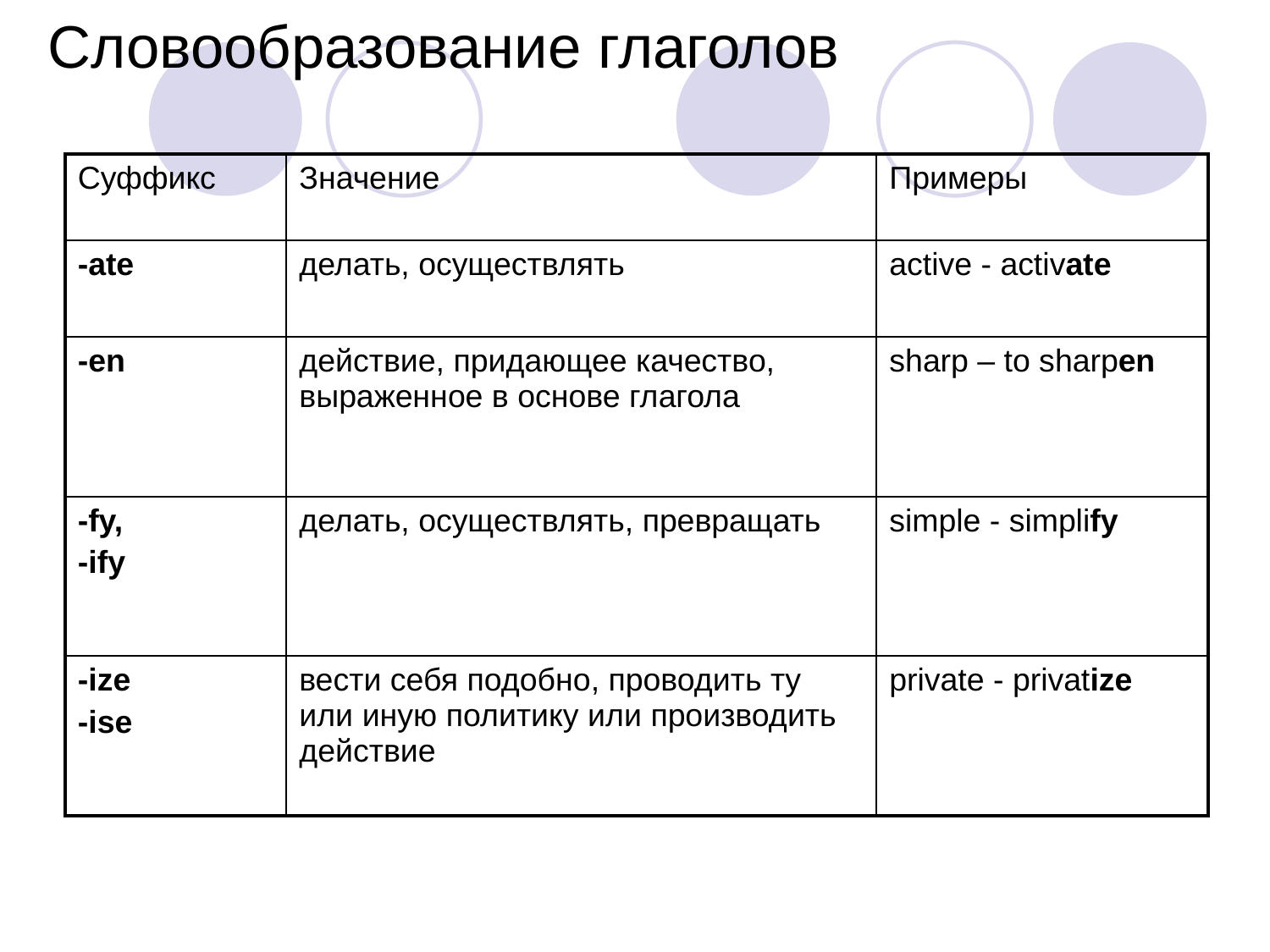

# Словообразование глаголов
| Суффикс | Значение | Примеры |
| --- | --- | --- |
| -ate | делать, осуществлять | active - activate |
| -en | действие, придающее качество, выраженное в основе глагола | sharp – to sharpen |
| -fy, -ify | делать, осуществлять, превращать | simple - simplify |
| -ize -ise | вести себя подобно, проводить ту или иную политику или производить действие | private - privatize |